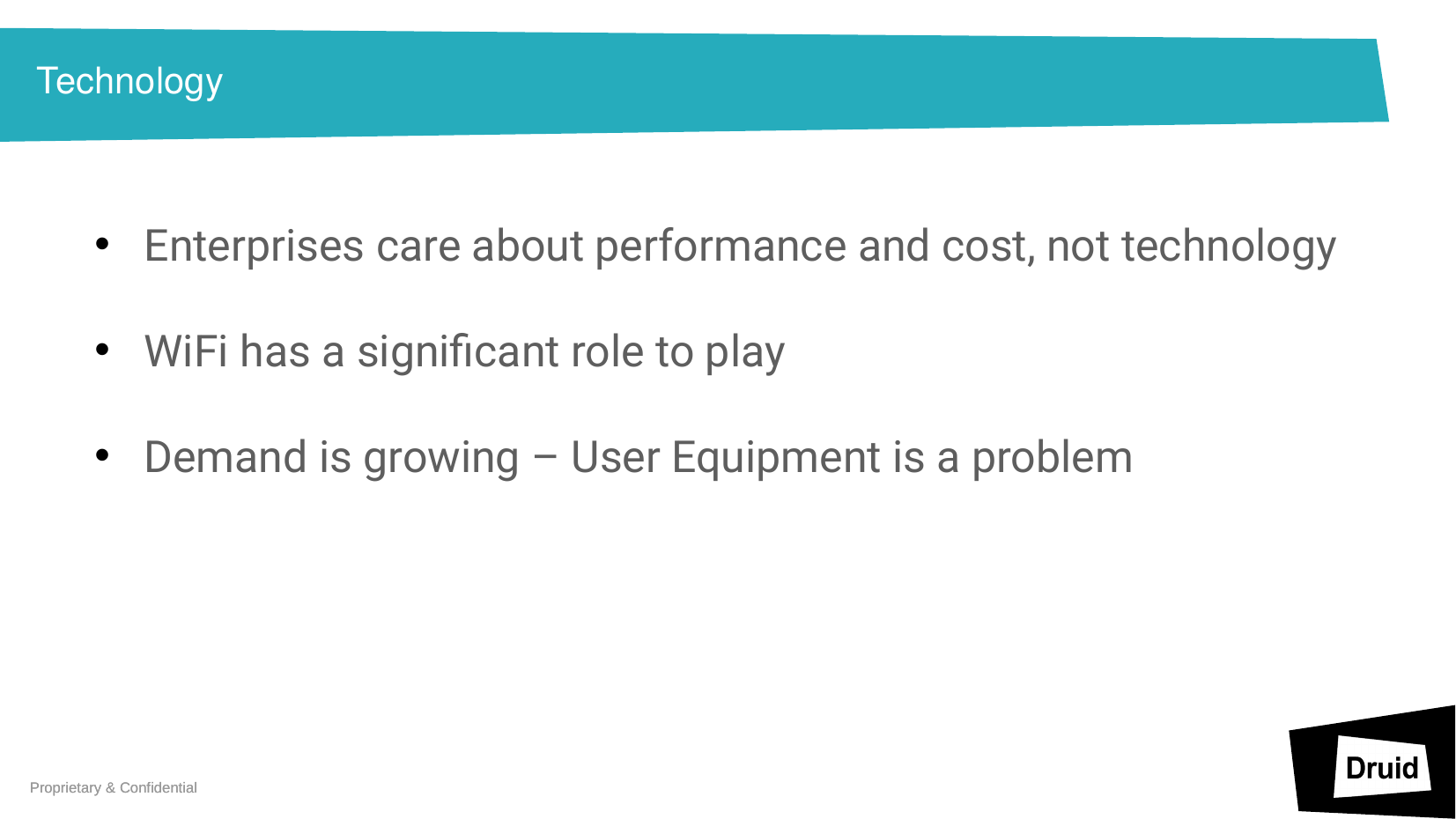

# Technology
Enterprises care about performance and cost, not technology

WiFi has a significant role to play

Demand is growing – User Equipment is a problem